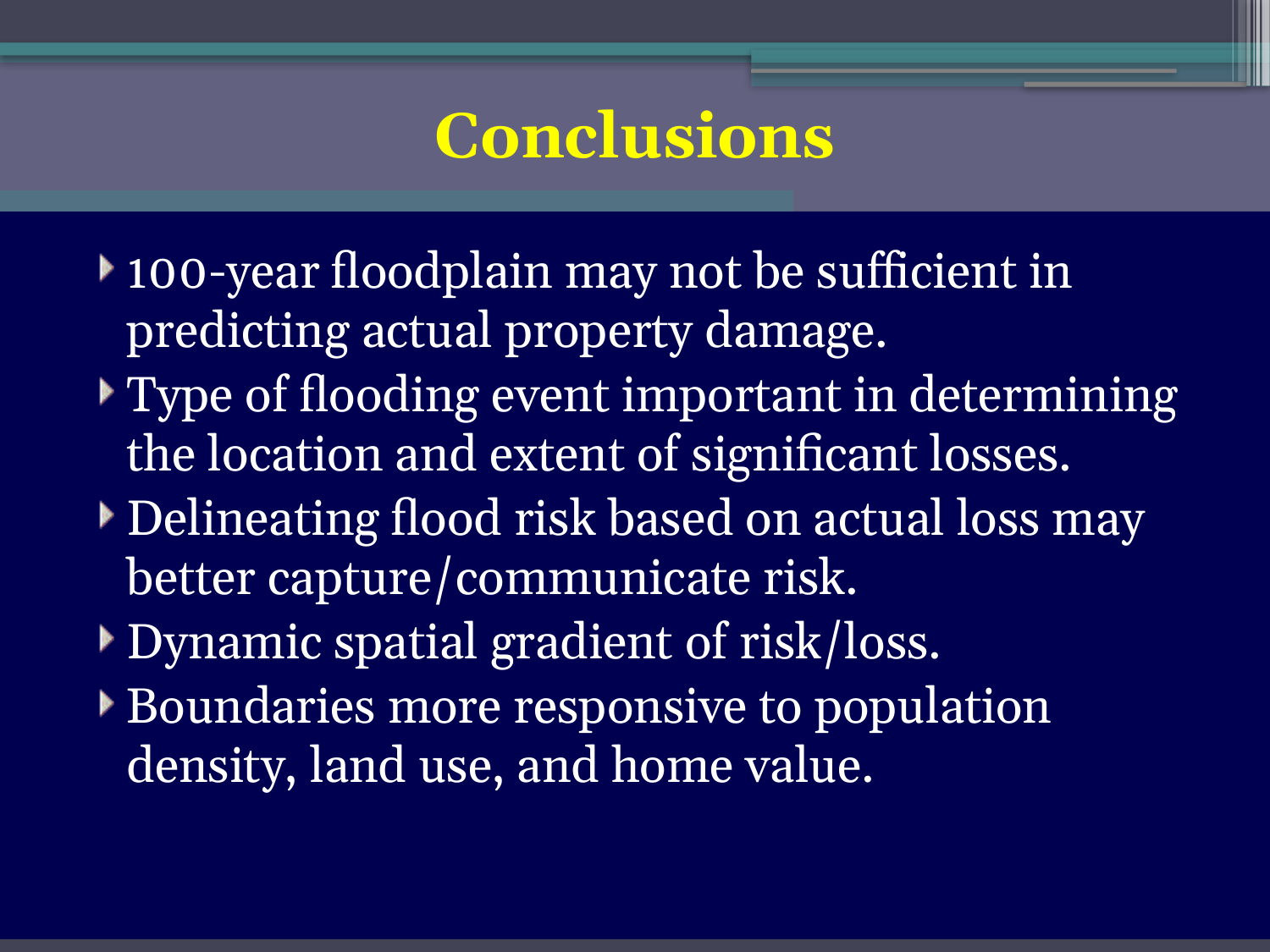

# Conclusions
100-year floodplain may not be sufficient in predicting actual property damage.
Type of flooding event important in determining the location and extent of significant losses.
Delineating flood risk based on actual loss may better capture/communicate risk.
Dynamic spatial gradient of risk/loss.
Boundaries more responsive to population density, land use, and home value.